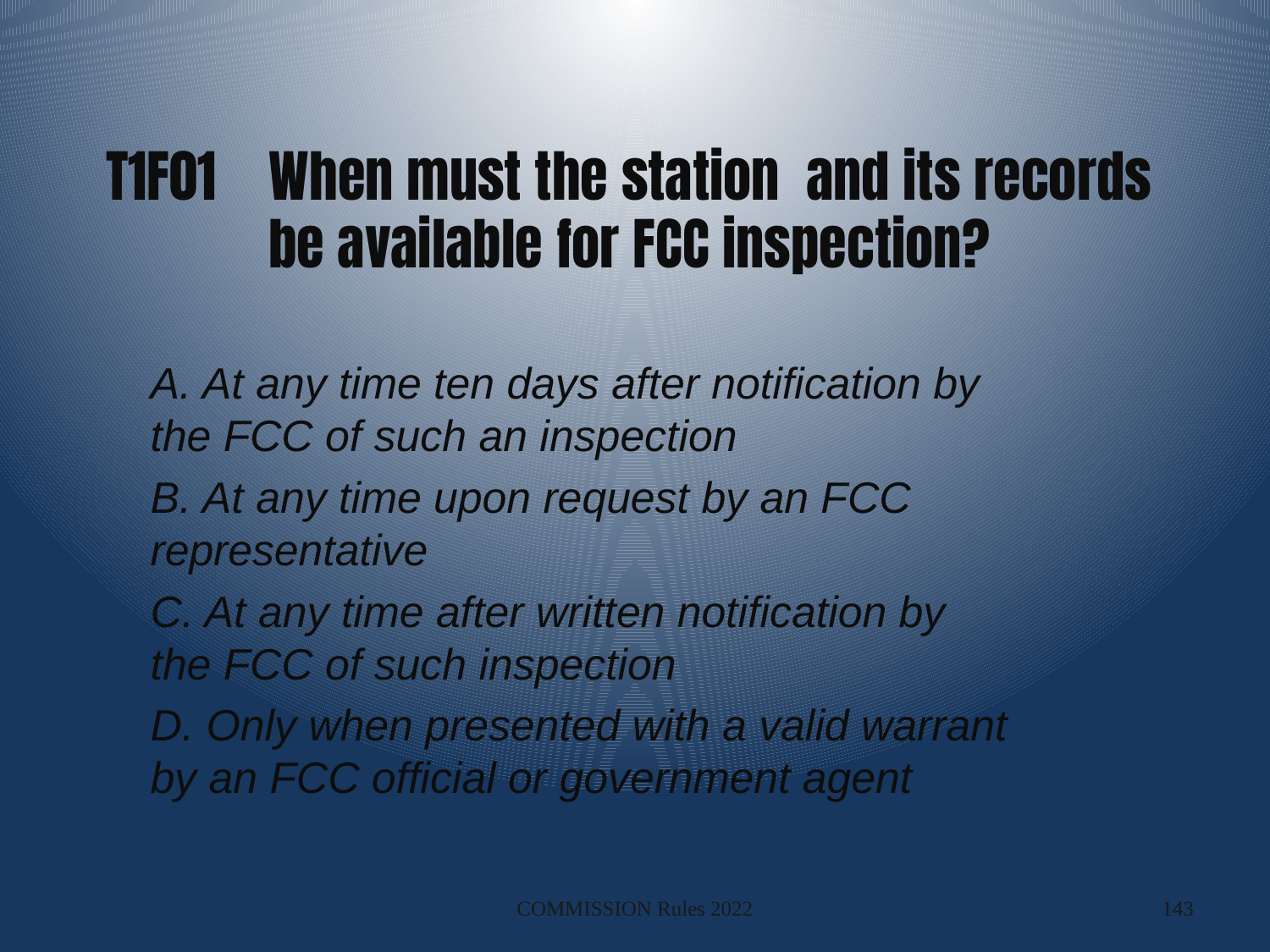

# T1F01    When must the station  and its records be available for FCC inspection?
A. At any time ten days after notification by the FCC of such an inspection
B. At any time upon request by an FCC representative
C. At any time after written notification by the FCC of such inspection
D. Only when presented with a valid warrant by an FCC official or government agent
COMMISSION Rules 2022
143